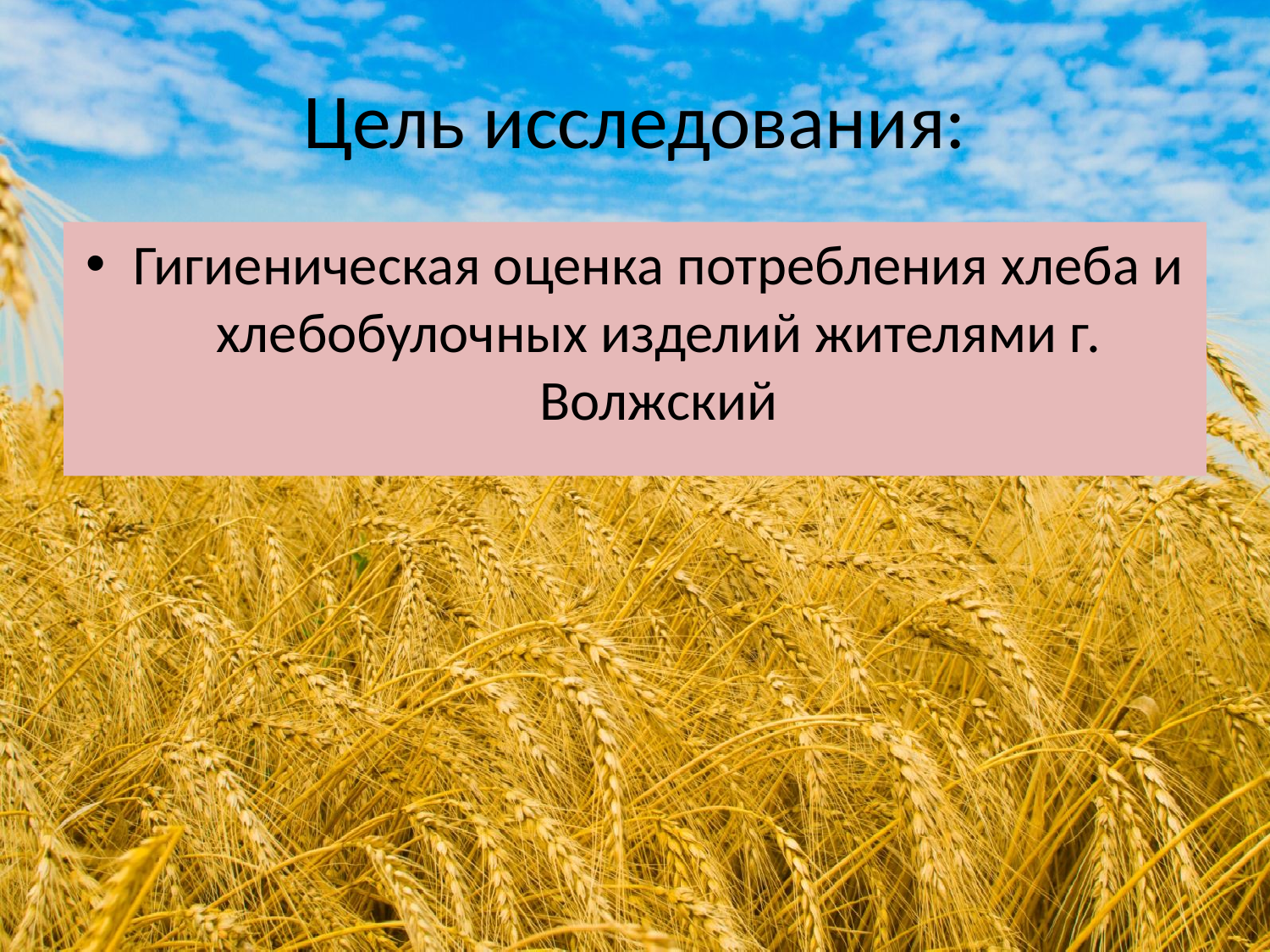

# Цель исследования:
Гигиеническая оценка потребления хлеба и хлебобулочных изделий жителями г. Волжский